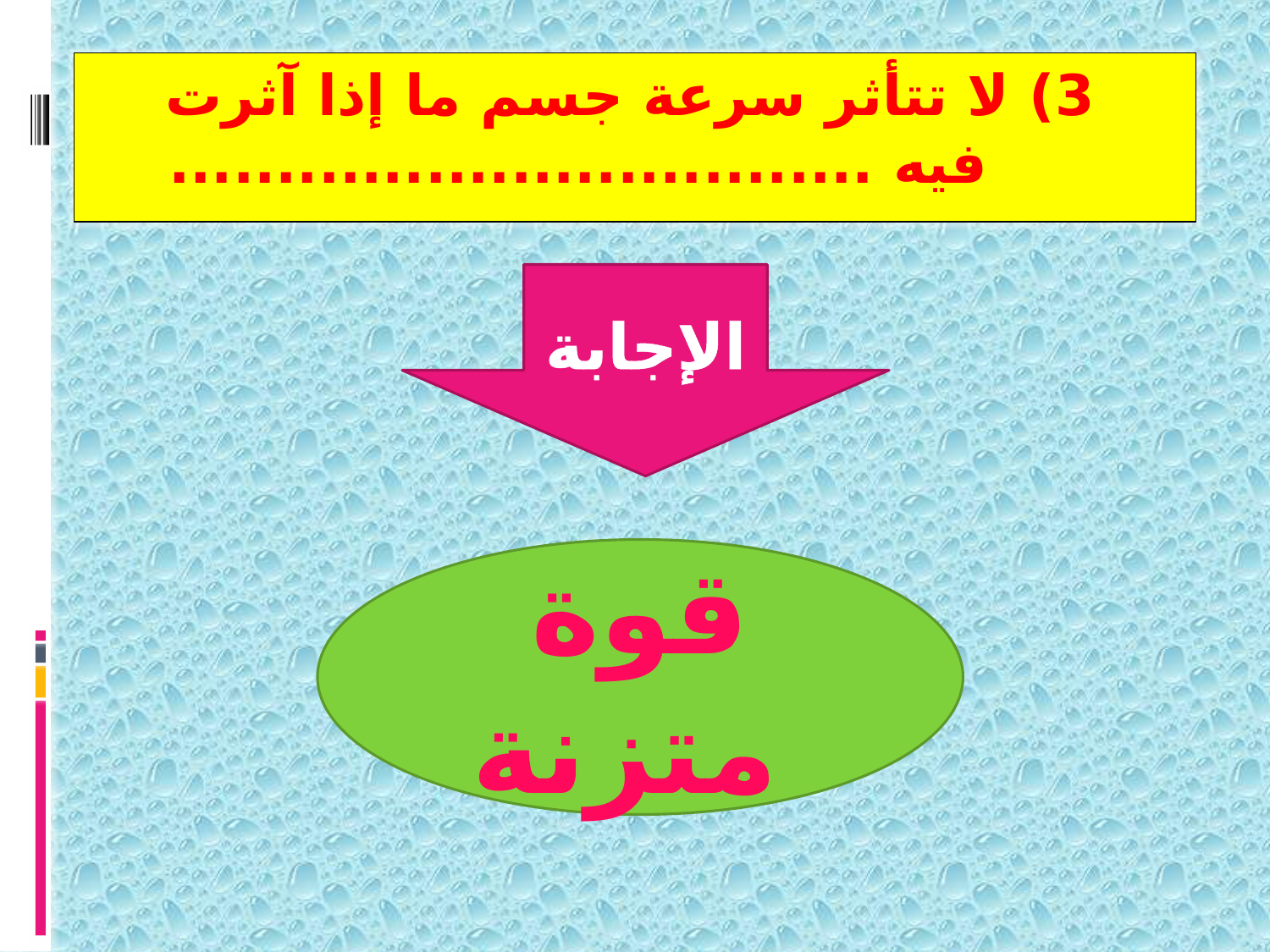

3) لا تتأثر سرعة جسم ما إذا آثرت فيه .................................
الإجابة
قوة متزنة